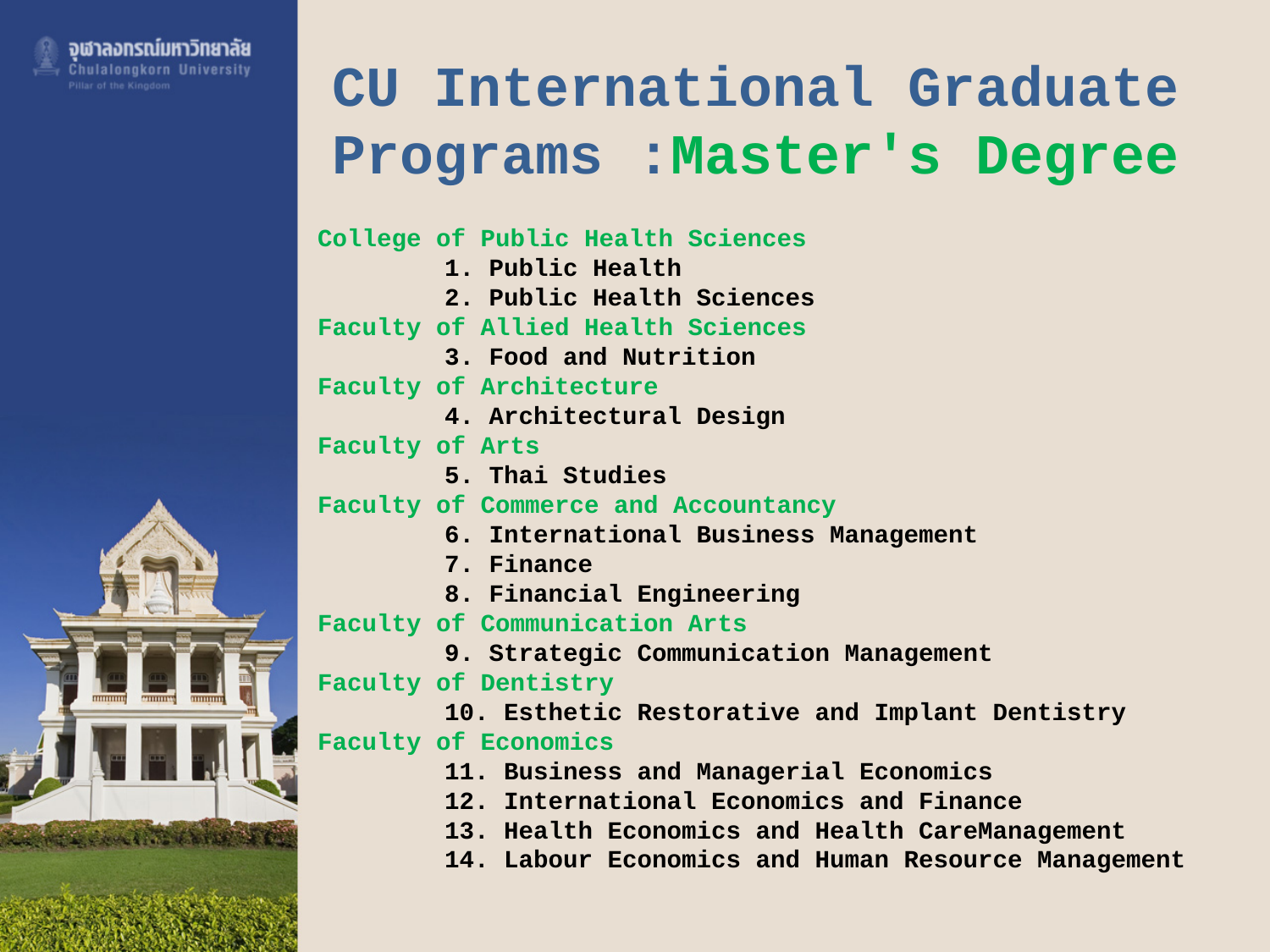

# CU International Graduate Programs :Master's Degree
College of Public Health Sciences
	1. Public Health
	2. Public Health Sciences
Faculty of Allied Health Sciences
	3. Food and Nutrition
Faculty of Architecture
	4. Architectural Design
Faculty of Arts
	5. Thai Studies
Faculty of Commerce and Accountancy
	6. International Business Management
	7. Finance
	8. Financial Engineering
Faculty of Communication Arts
	9. Strategic Communication Management
Faculty of Dentistry
	10. Esthetic Restorative and Implant Dentistry
Faculty of Economics
	11. Business and Managerial Economics
	12. International Economics and Finance
	13. Health Economics and Health CareManagement
	14. Labour Economics and Human Resource Management